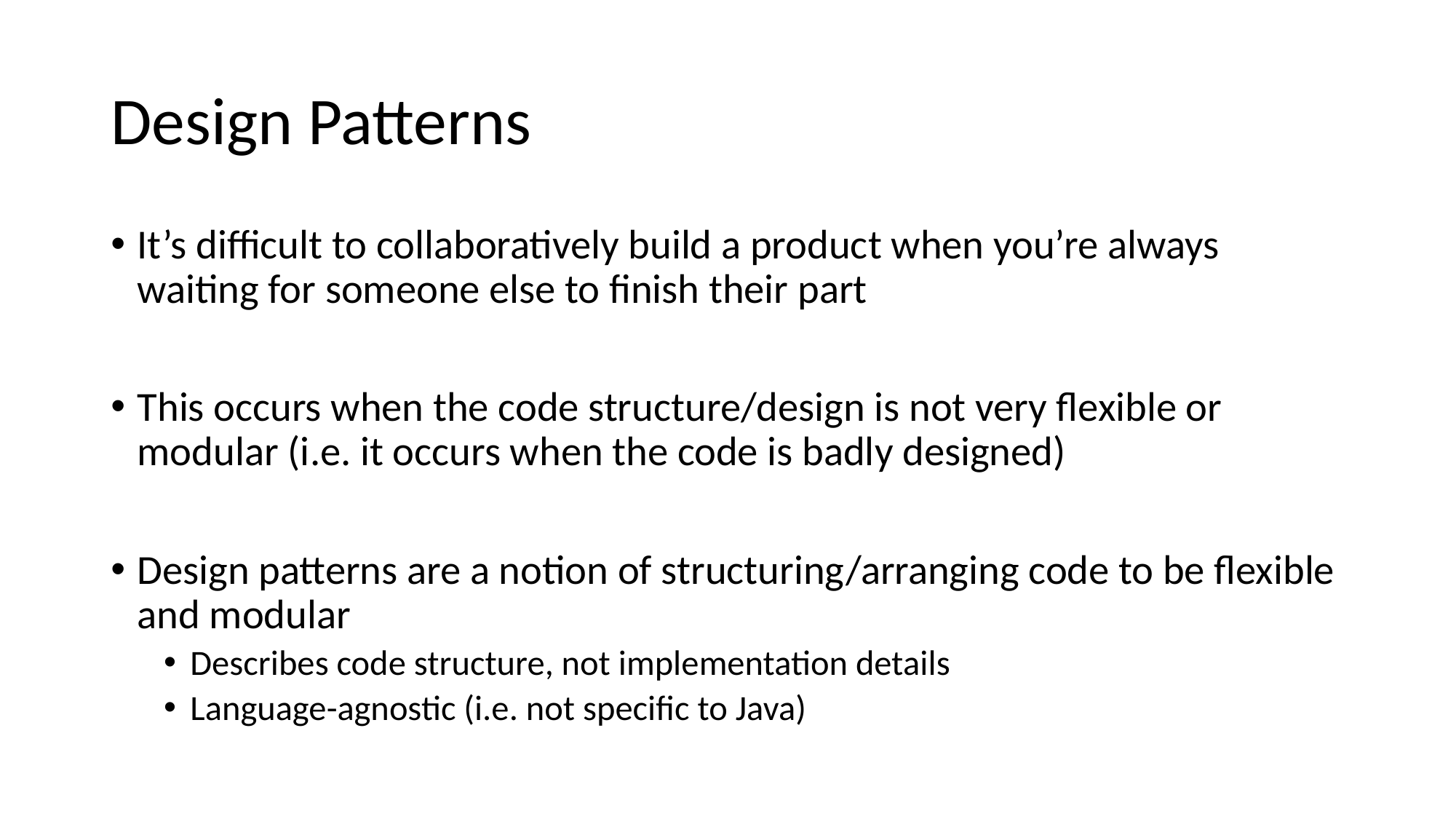

# Design Patterns
It’s difficult to collaboratively build a product when you’re always waiting for someone else to finish their part

This occurs when the code structure/design is not very flexible or modular (i.e. it occurs when the code is badly designed)

Design patterns are a notion of structuring/arranging code to be flexible and modular
Describes code structure, not implementation details
Language-agnostic (i.e. not specific to Java)